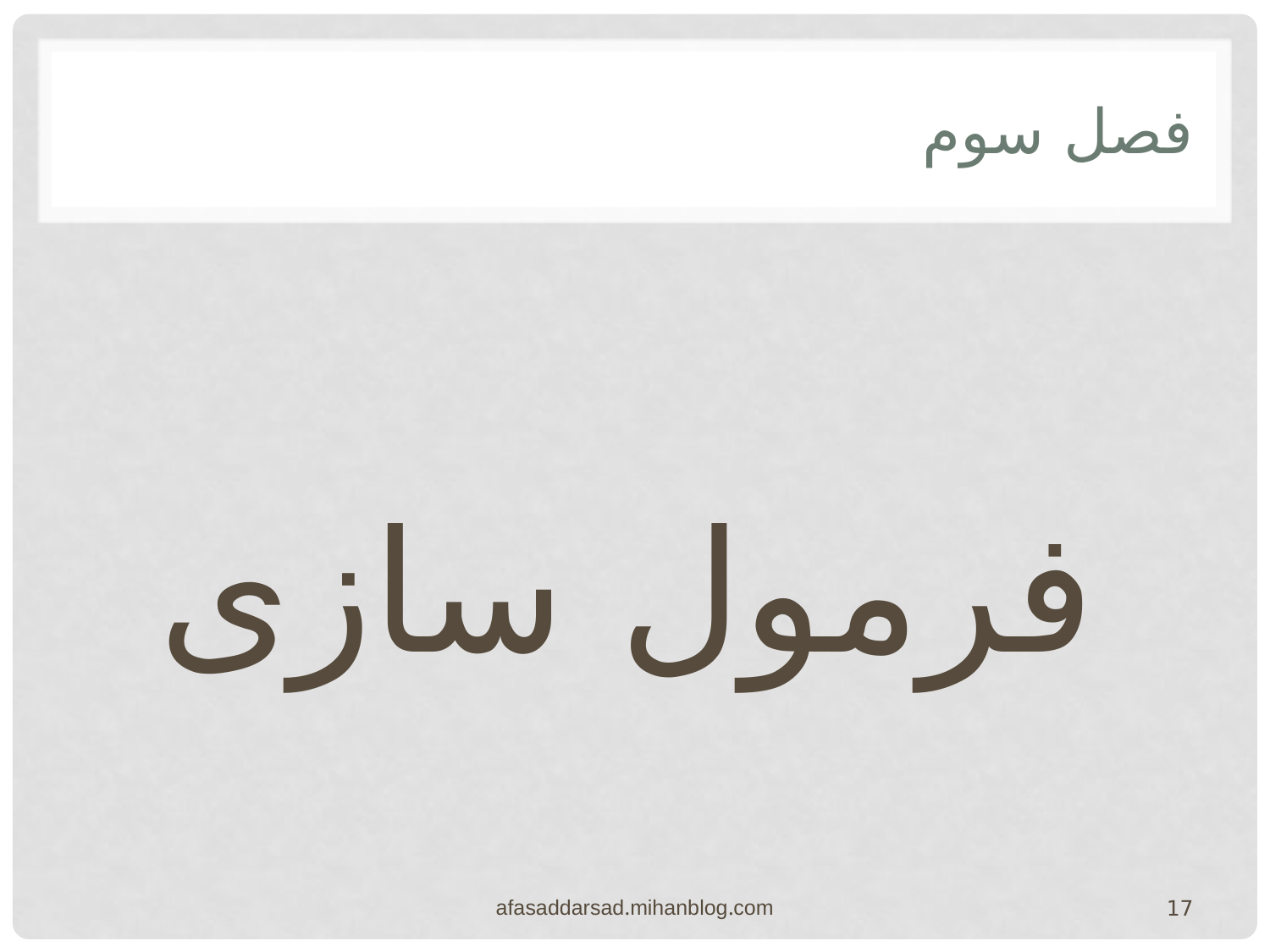

# فصل سوم
فرمول سازی
afasaddarsad.mihanblog.com
17